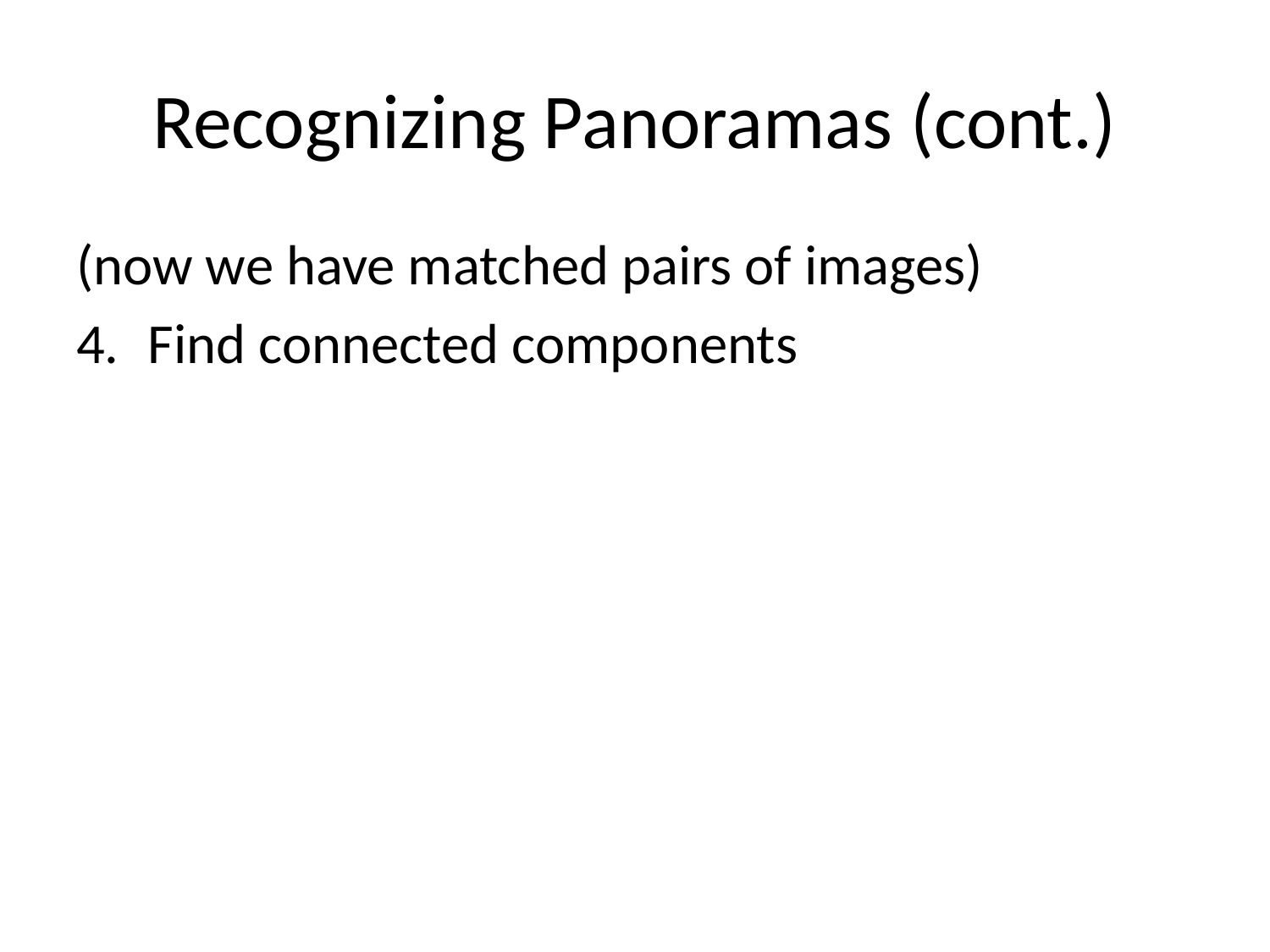

# Recognizing Panoramas (cont.)
(now we have matched pairs of images)
Find connected components